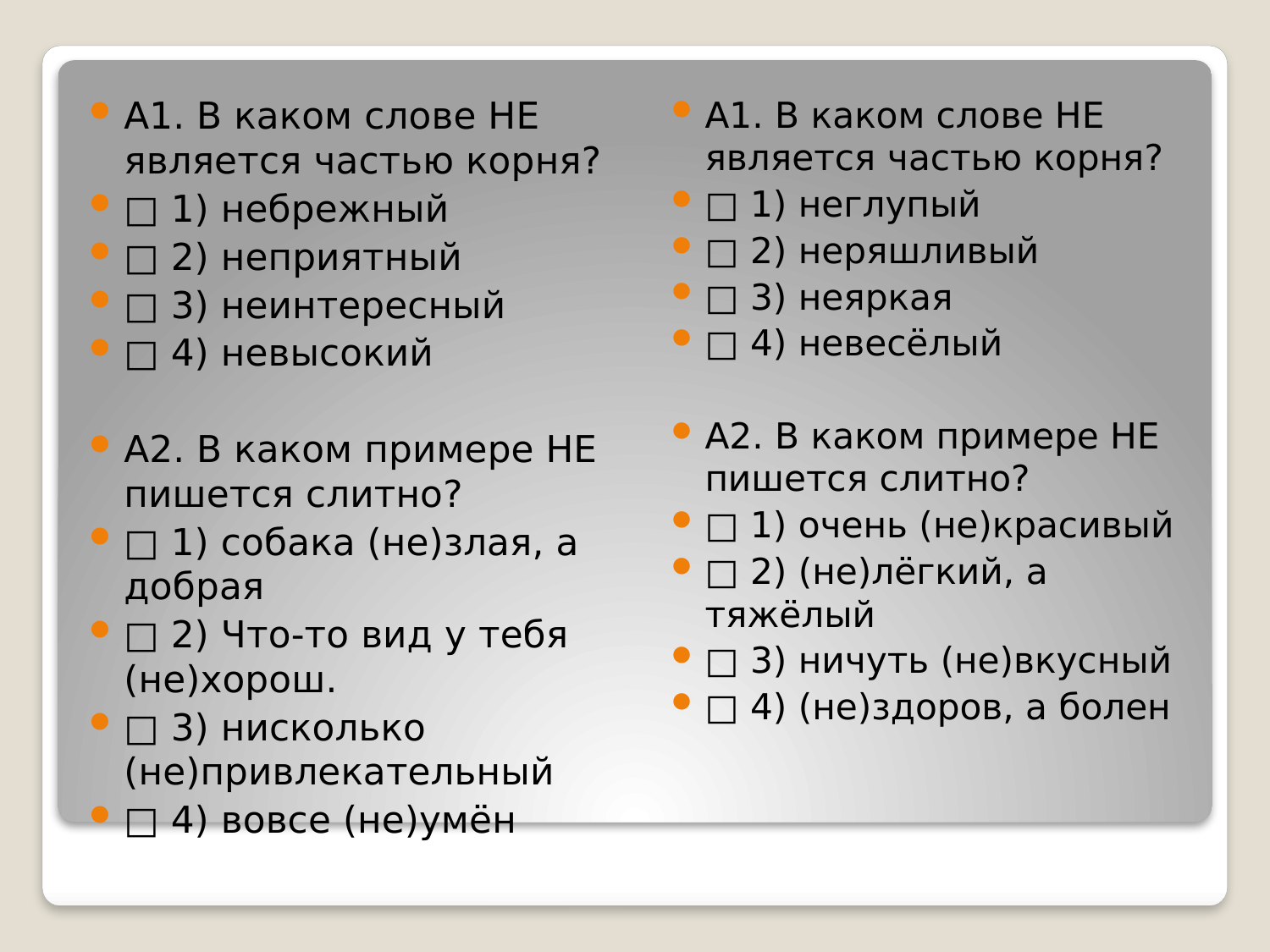

А1. В каком слове НЕ является частью корня?
□ 1) небрежный
□ 2) неприятный
□ 3) неинтересный
□ 4) невысокий

А2. В каком примере НЕ пишется слитно?
□ 1) собака (не)злая, а добрая
□ 2) Что-то вид у тебя (не)хорош.
□ 3) нисколько (не)привлекательный
□ 4) вовсе (не)умён

А1. В каком слове НЕ является частью корня?
□ 1) неглупый
□ 2) неряшливый
□ 3) неяркая
□ 4) невесёлый

А2. В каком примере НЕ пишется слитно?
□ 1) очень (не)красивый
□ 2) (не)лёгкий, а тяжёлый
□ 3) ничуть (не)вкусный
□ 4) (не)здоров, а болен